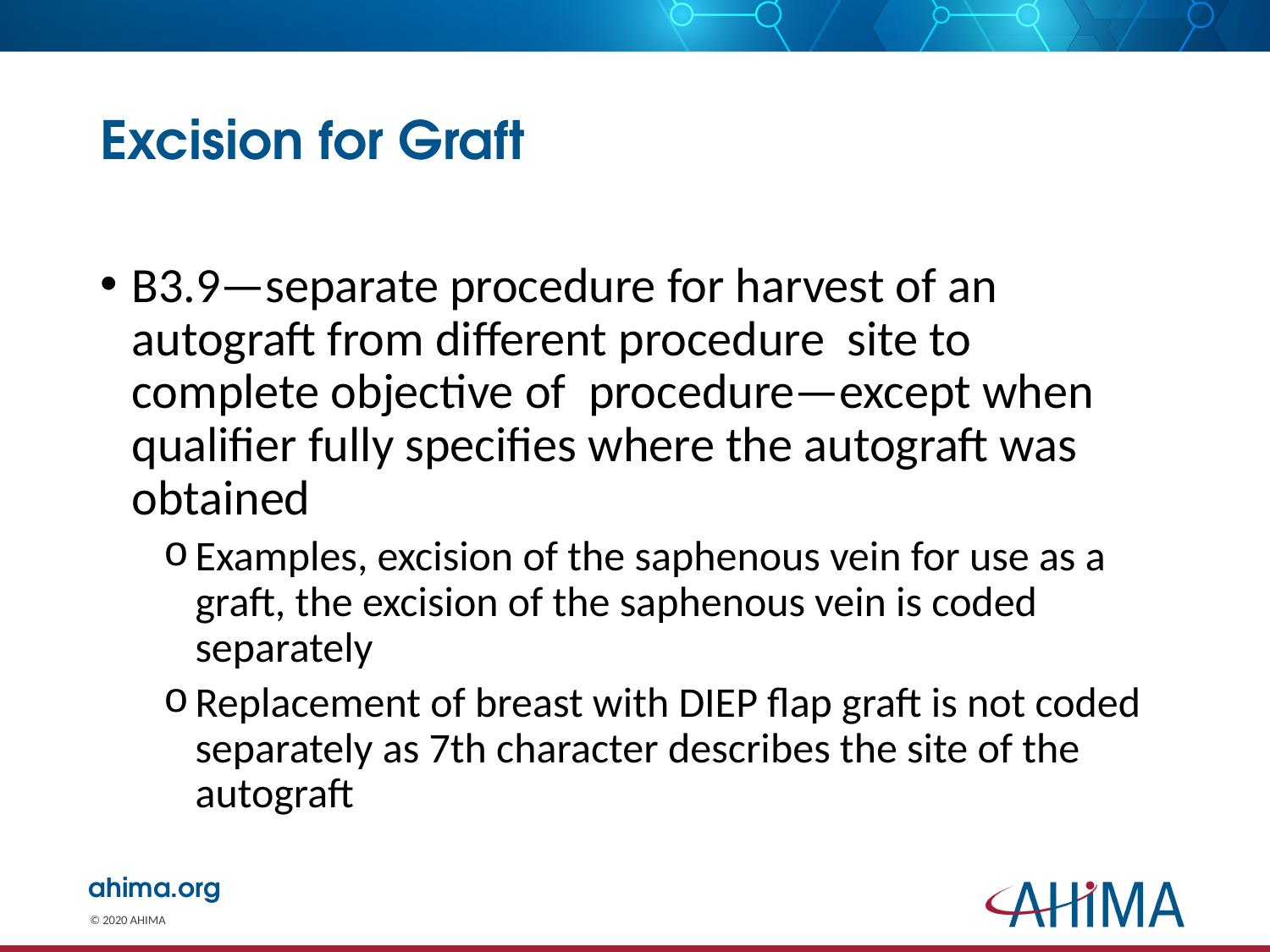

# Excision for Graft
B3.9—separate procedure for harvest of an autograft from different procedure  site to complete objective of  procedure—except when qualifier fully specifies where the autograft was obtained
Examples, excision of the saphenous vein for use as a graft, the excision of the saphenous vein is coded separately
Replacement of breast with DIEP flap graft is not coded separately as 7th character describes the site of the autograft